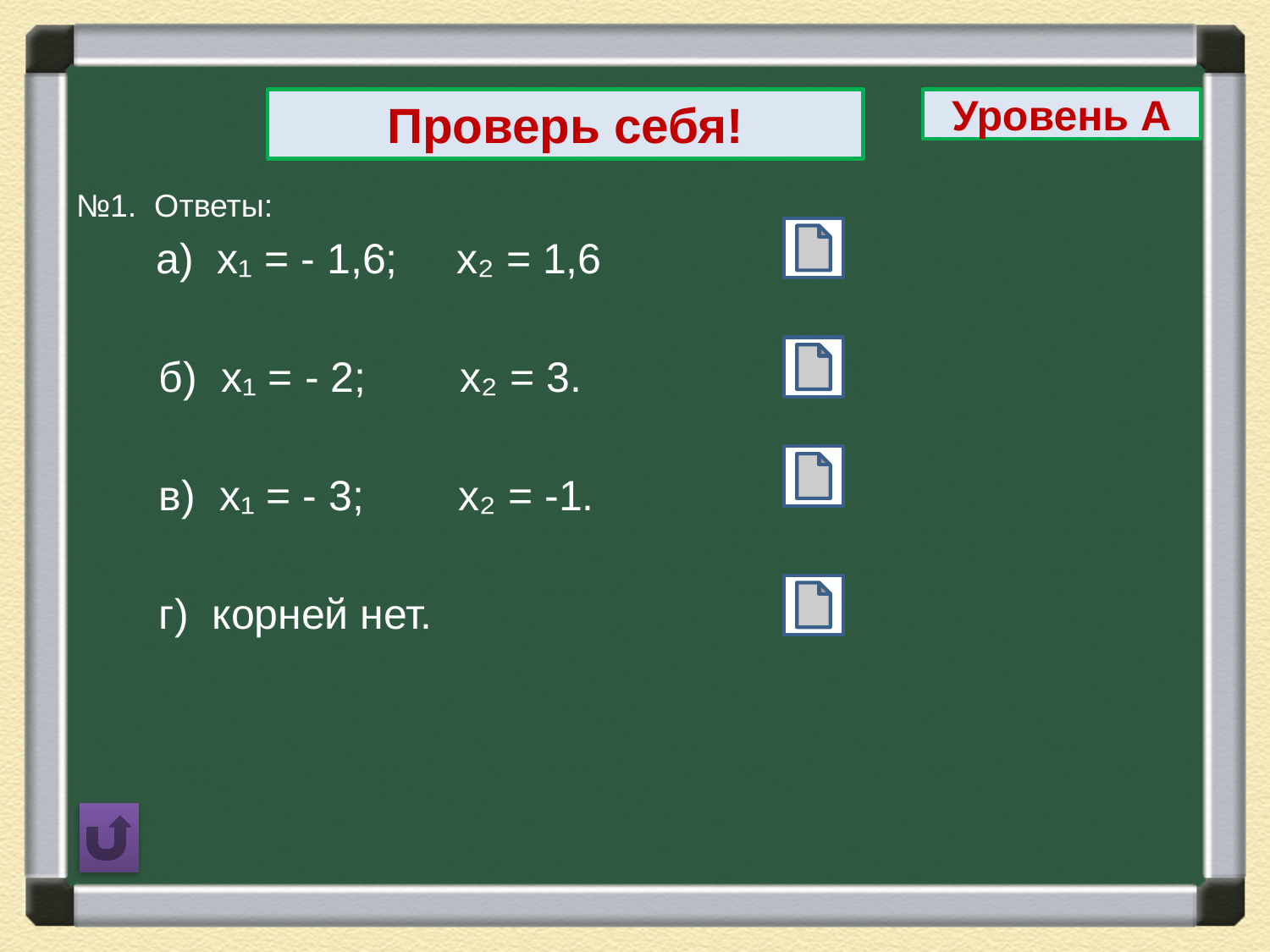

Проверь себя!
Уровень А
№1.  Ответы:
         а)  х₁ = - 1,6;     х₂ = 1,6

       б)  х₁ = - 2;        х₂ = 3.

       в)  х₁ = - 3;        х₂ = -1.

       г)  корней нет.